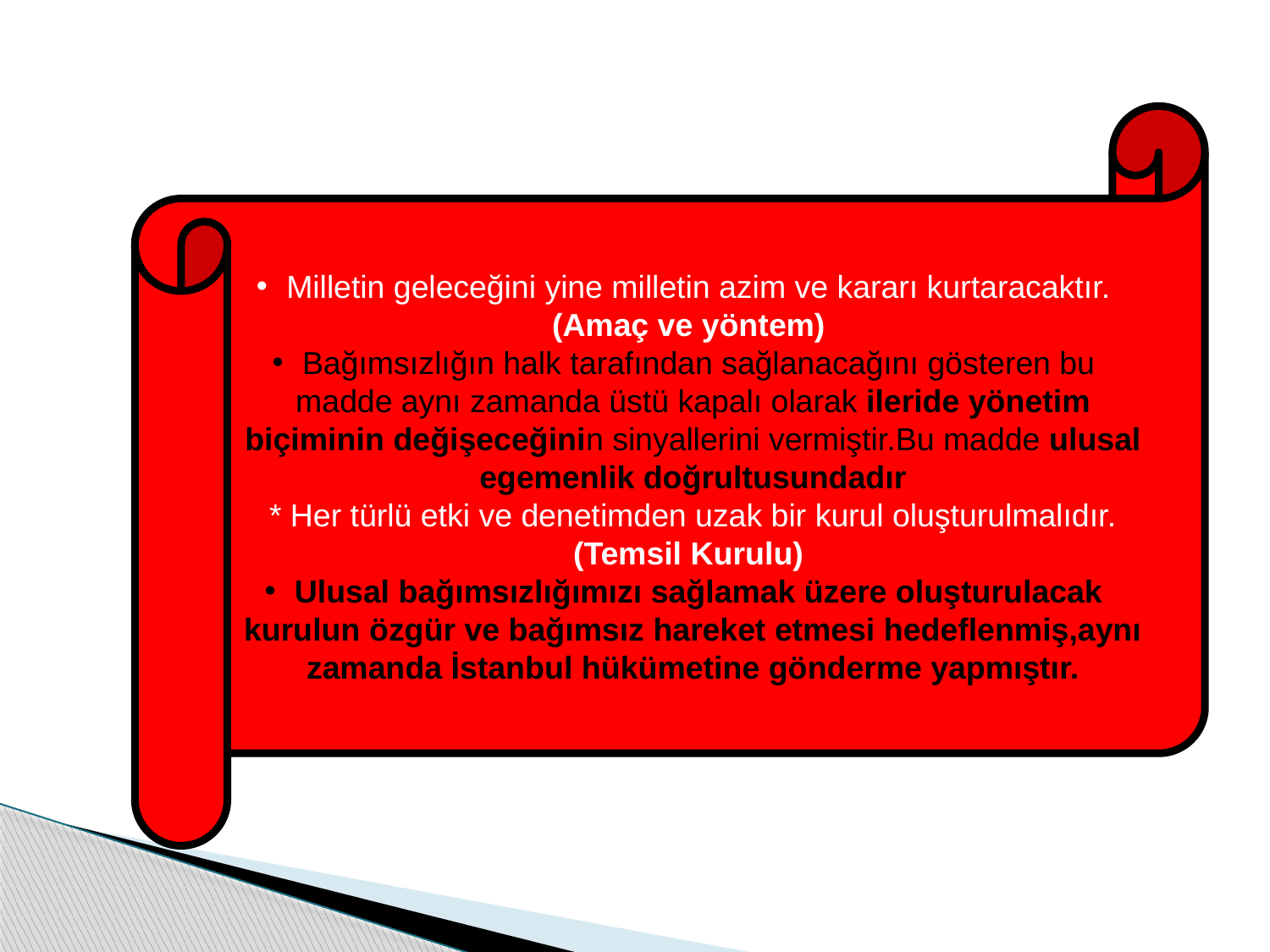

Milletin geleceğini yine milletin azim ve kararı kurtaracaktır. (Amaç ve yöntem)
Bağımsızlığın halk tarafından sağlanacağını gösteren bu madde aynı zamanda üstü kapalı olarak ileride yönetim biçiminin değişeceğinin sinyallerini vermiştir.Bu madde ulusal egemenlik doğrultusundadır
* Her türlü etki ve denetimden uzak bir kurul oluşturulmalıdır. (Temsil Kurulu)
Ulusal bağımsızlığımızı sağlamak üzere oluşturulacak kurulun özgür ve bağımsız hareket etmesi hedeflenmiş,aynı zamanda İstanbul hükümetine gönderme yapmıştır.